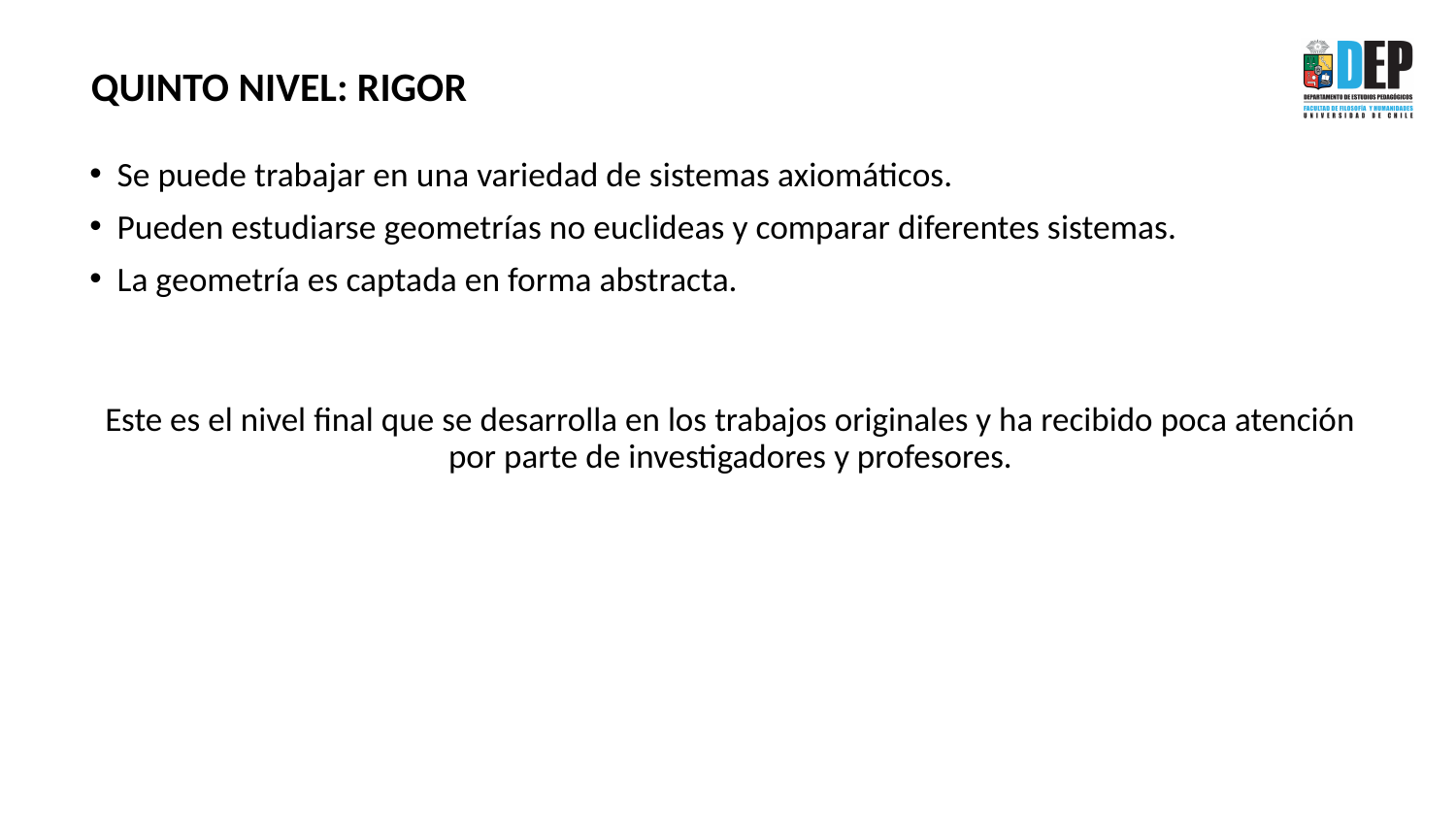

QUINTO NIVEL: RIGOR
Se puede trabajar en una variedad de sistemas axiomáticos.
Pueden estudiarse geometrías no euclideas y comparar diferentes sistemas.
La geometría es captada en forma abstracta.

Este es el nivel final que se desarrolla en los trabajos originales y ha recibido poca atención por parte de investigadores y profesores.